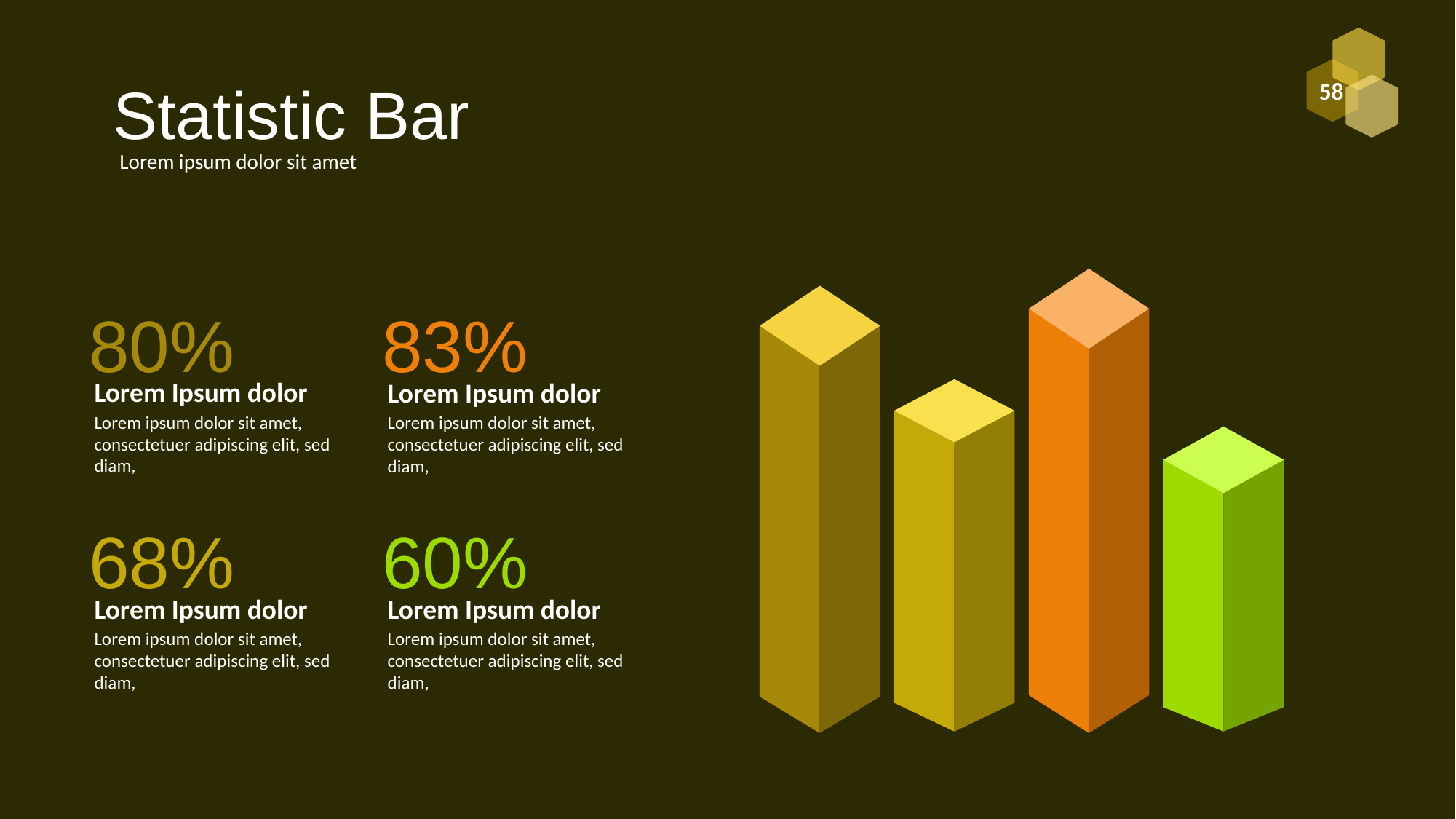

# Statistic Bar
Lorem ipsum dolor sit amet

80%
83%
Lorem Ipsum dolor
Lorem Ipsum dolor

Lorem ipsum dolor sit amet, consectetuer adipiscing elit, sed diam,
Lorem ipsum dolor sit amet, consectetuer adipiscing elit, sed diam,

68%
60%
Lorem Ipsum dolor
Lorem Ipsum dolor
Lorem ipsum dolor sit amet, consectetuer adipiscing elit, sed diam,
Lorem ipsum dolor sit amet, consectetuer adipiscing elit, sed diam,